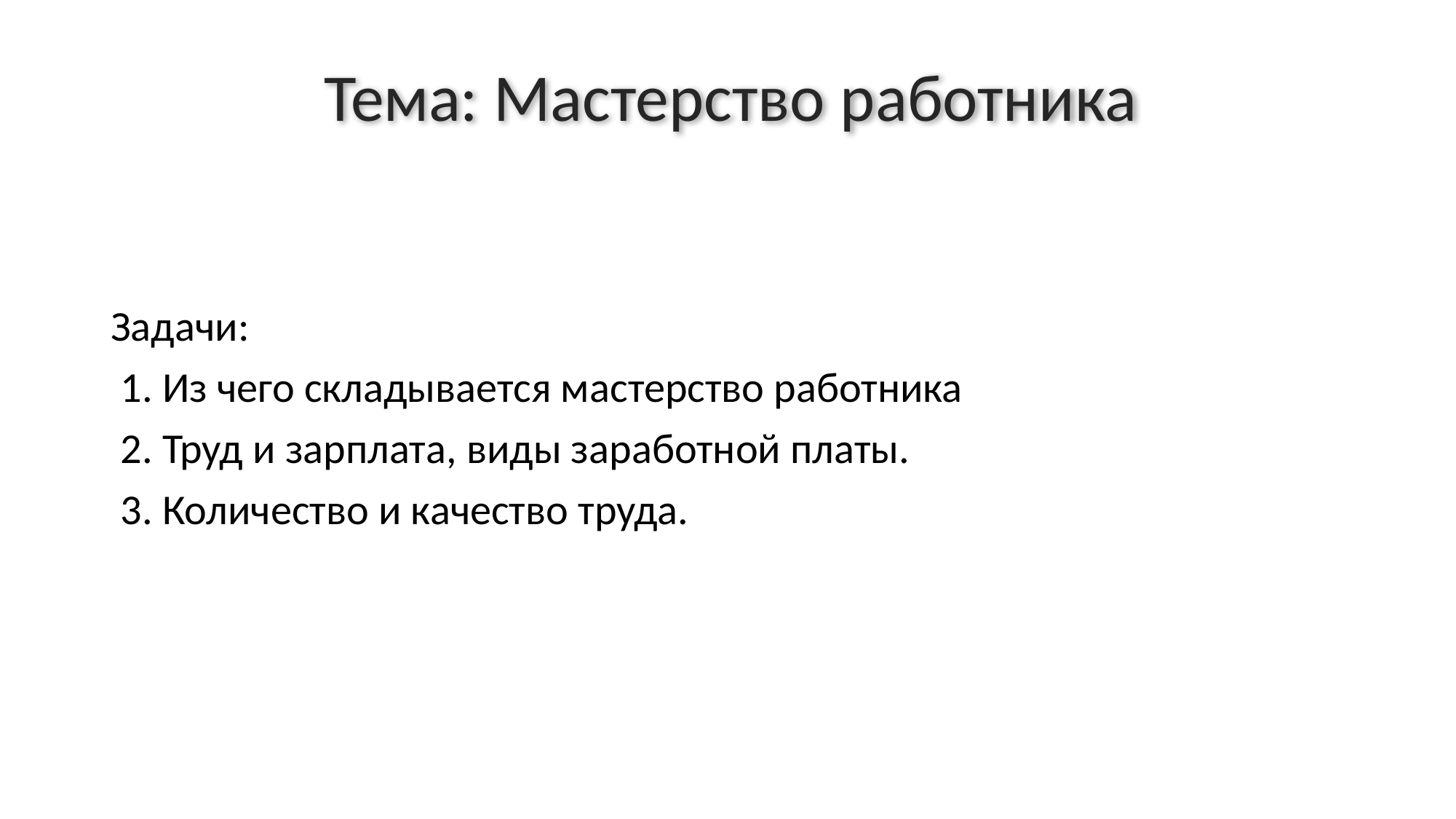

# Тема: Мастерство работника
Задачи:
 1. Из чего складывается мастерство работника
 2. Труд и зарплата, виды заработной платы.
 3. Количество и качество труда.